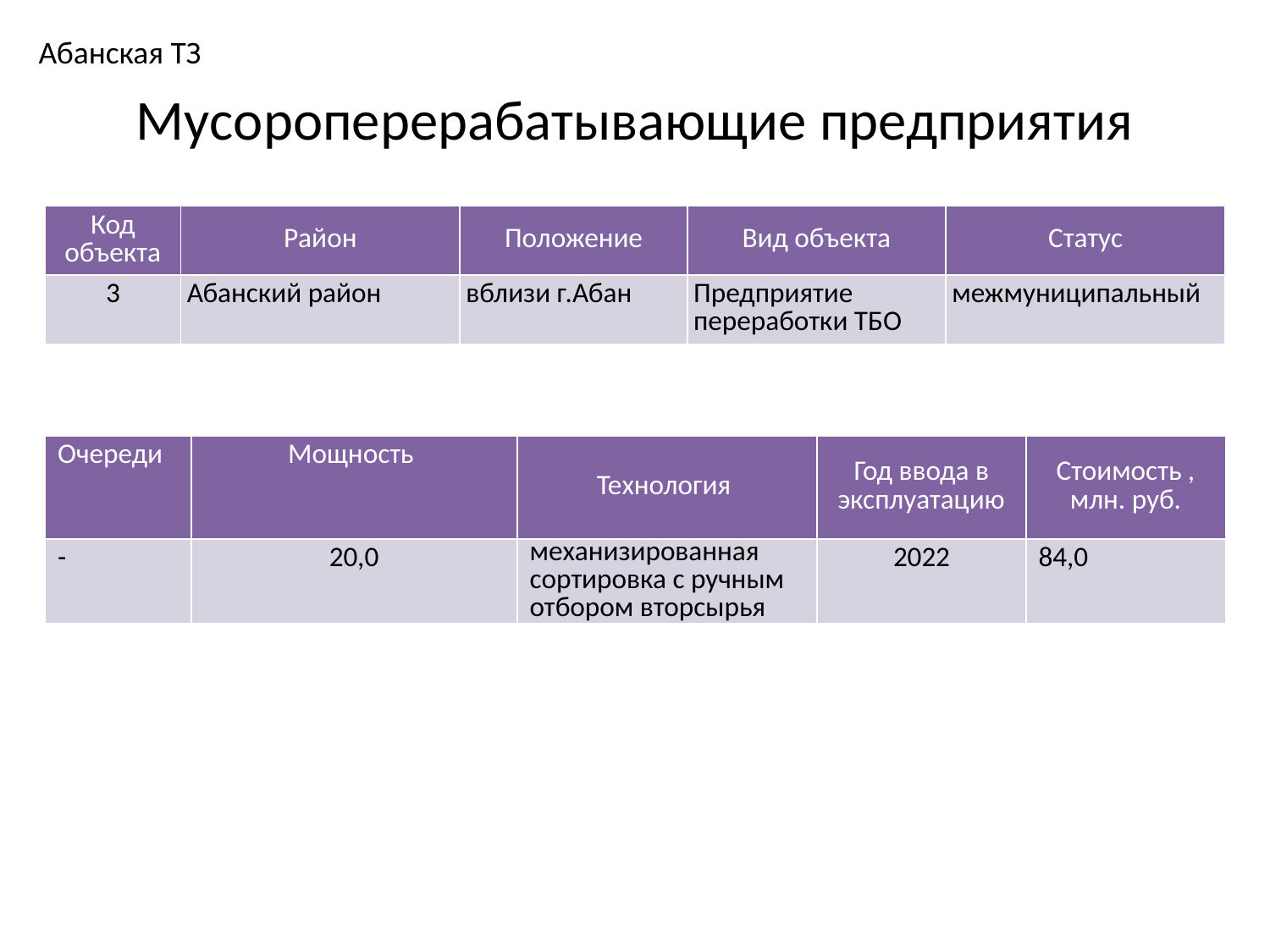

Абанская ТЗ
# Мусороперерабатывающие предприятия
| Код объекта | Район | Положение | Вид объекта | Статус |
| --- | --- | --- | --- | --- |
| 3 | Абанский район | вблизи г.Абан | Предприятие переработки ТБО | межмуниципальный |
| Очереди | Мощность | Технология | Год ввода в эксплуатацию | Стоимость , млн. руб. |
| --- | --- | --- | --- | --- |
| - | 20,0 | механизированная сортировка с ручным отбором вторсырья | 2022 | 84,0 |